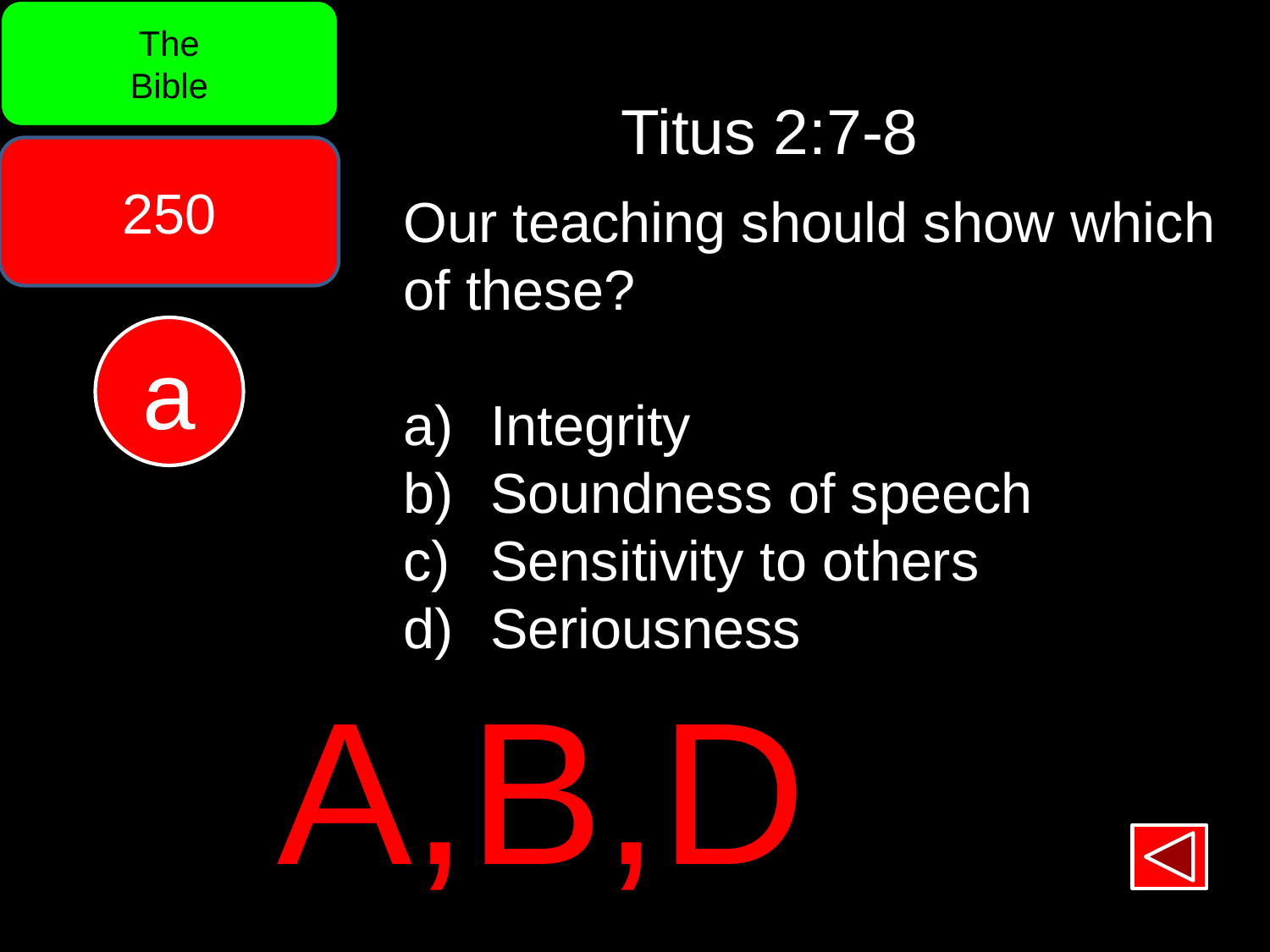

The
Bible
Titus 2:7-8
250
Our teaching should show which of these?

 Integrity
 Soundness of speech
 Sensitivity to others
 Seriousness
a
A,B,D